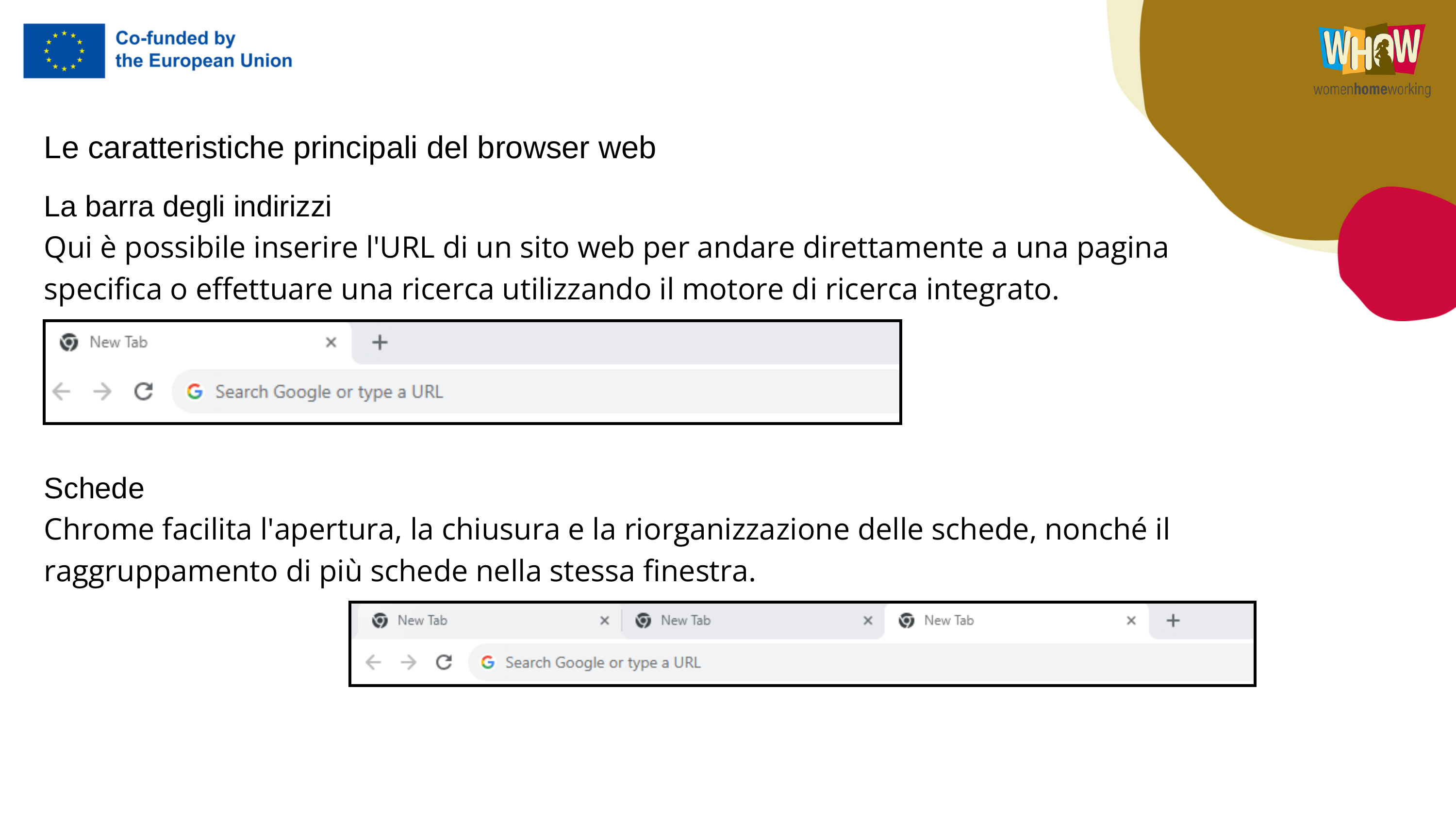

Le caratteristiche principali del browser web
La barra degli indirizzi
Qui è possibile inserire l'URL di un sito web per andare direttamente a una pagina specifica o effettuare una ricerca utilizzando il motore di ricerca integrato.

Schede
Chrome facilita l'apertura, la chiusura e la riorganizzazione delle schede, nonché il raggruppamento di più schede nella stessa finestra.